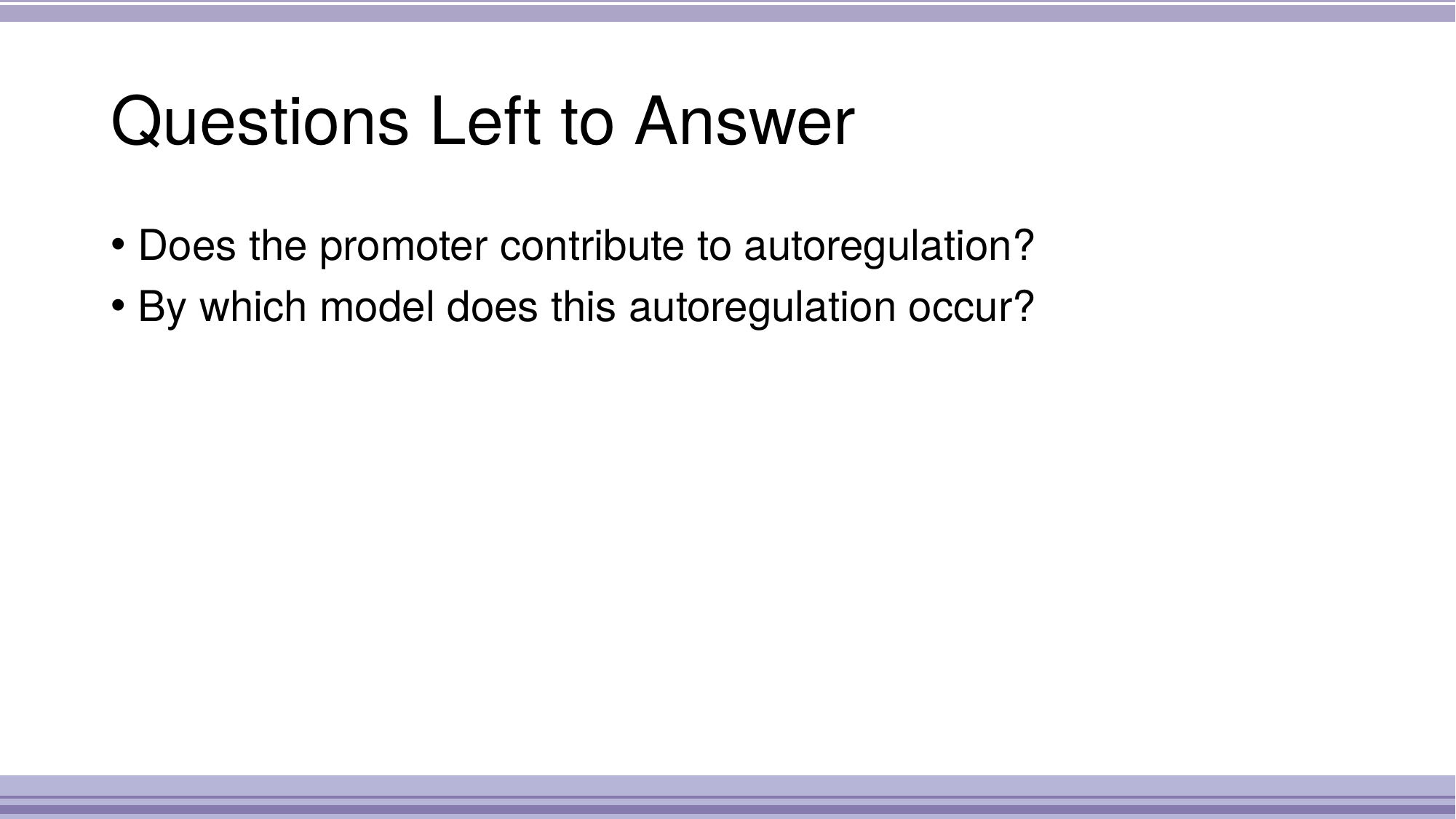

# Questions Left to Answer
Does the promoter contribute to autoregulation?
By which model does this autoregulation occur?